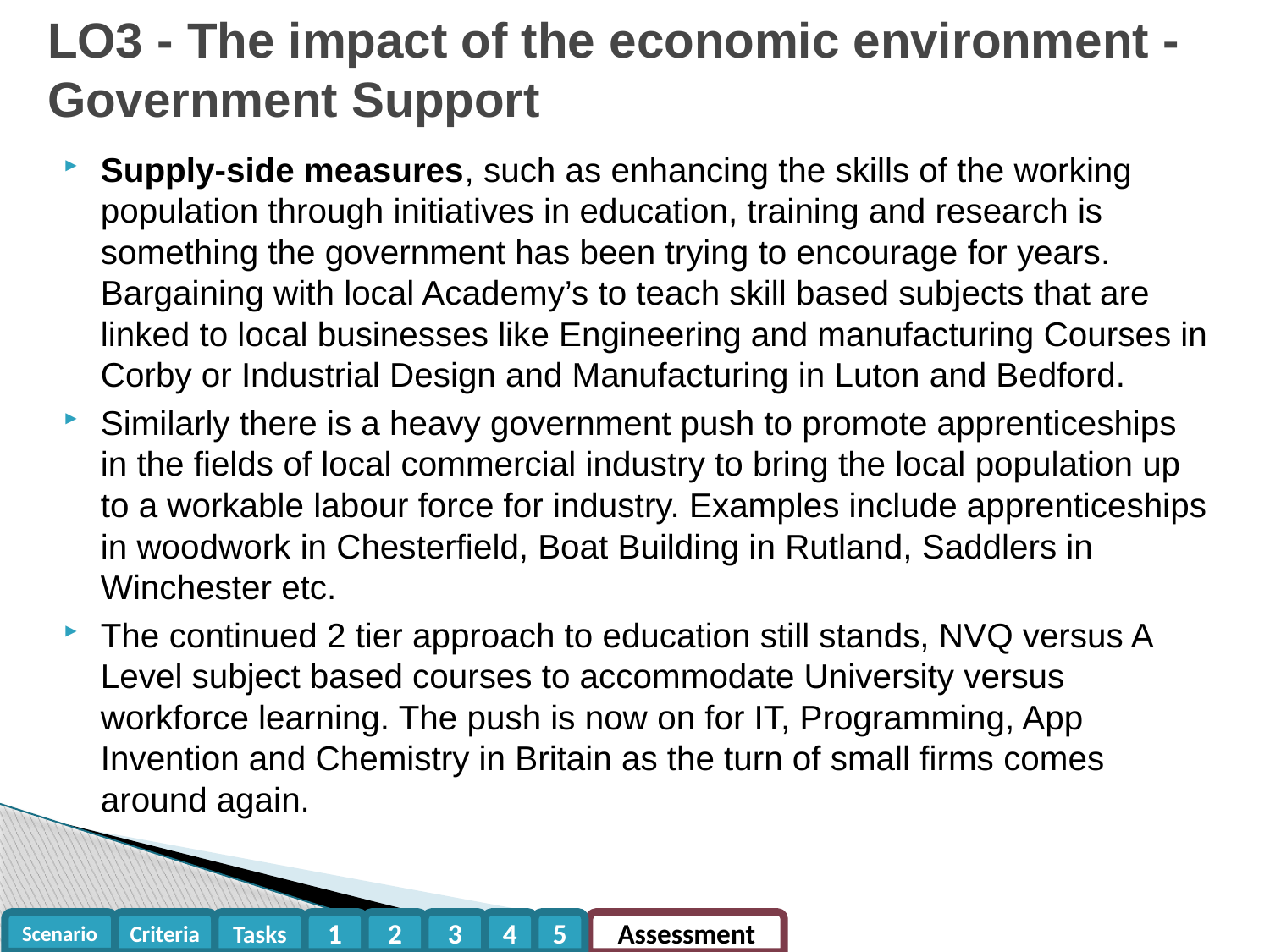

LO3 - The impact of the economic environment - Government Support
Supply-side measures, such as enhancing the skills of the working population through initiatives in education, training and research is something the government has been trying to encourage for years. Bargaining with local Academy’s to teach skill based subjects that are linked to local businesses like Engineering and manufacturing Courses in Corby or Industrial Design and Manufacturing in Luton and Bedford.
Similarly there is a heavy government push to promote apprenticeships in the fields of local commercial industry to bring the local population up to a workable labour force for industry. Examples include apprenticeships in woodwork in Chesterfield, Boat Building in Rutland, Saddlers in Winchester etc.
The continued 2 tier approach to education still stands, NVQ versus A Level subject based courses to accommodate University versus workforce learning. The push is now on for IT, Programming, App Invention and Chemistry in Britain as the turn of small firms comes around again.